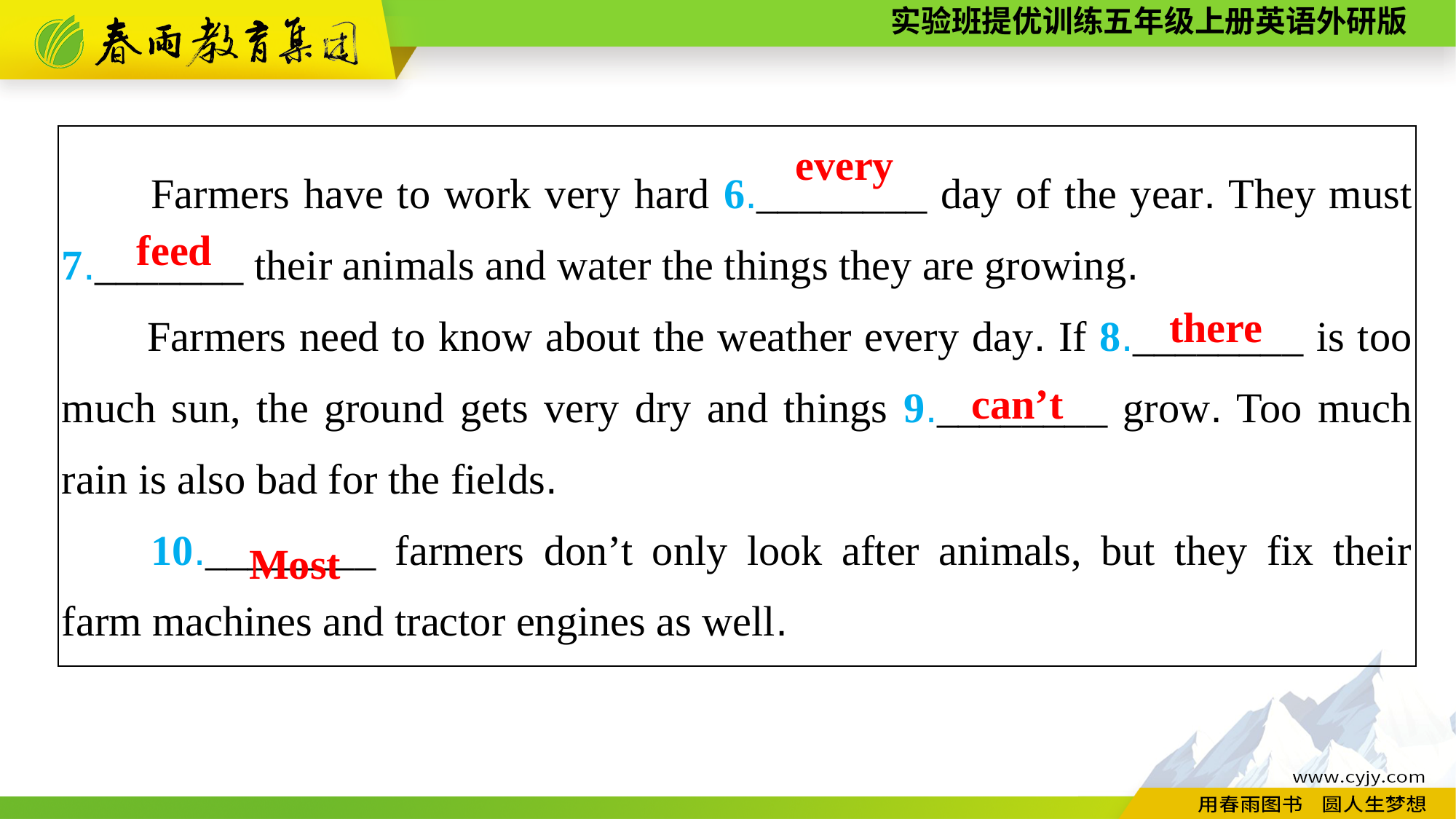

| Farmers have to work very hard 6.\_\_\_\_\_\_\_\_ day of the year. They must 7.\_\_\_\_\_\_\_ their animals and water the things they are growing. Farmers need to know about the weather every day. If 8.\_\_\_\_\_\_\_\_ is too much sun, the ground gets very dry and things 9.\_\_\_\_\_\_\_\_ grow. Too much rain is also bad for the fields. 10.\_\_\_\_\_\_\_\_ farmers don’t only look after animals, but they fix their farm machines and tractor engines as well. |
| --- |
every
feed
there
can’t
Most